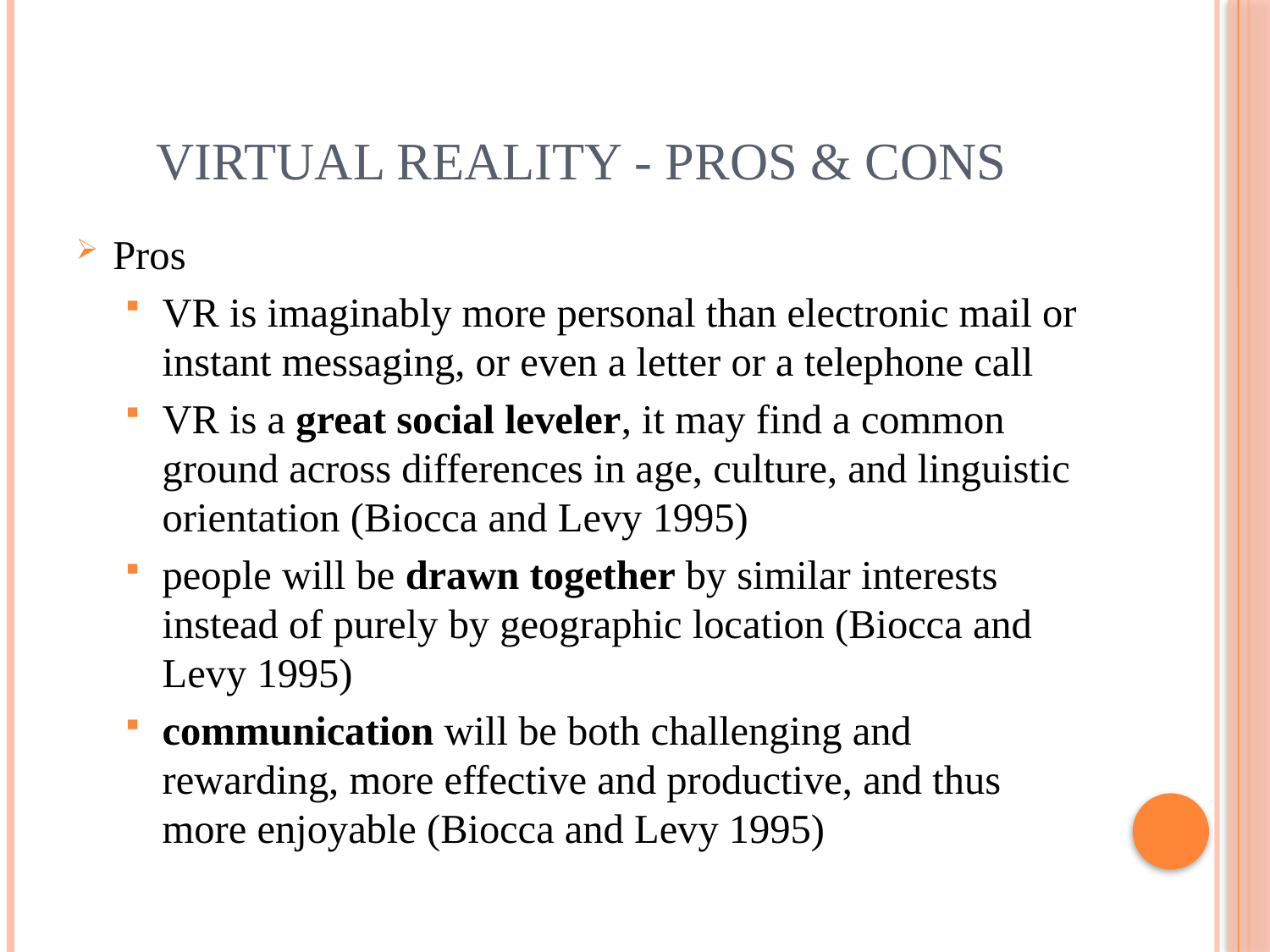

# Virtual Reality - Pros & Cons
Pros
VR is imaginably more personal than electronic mail or instant messaging, or even a letter or a telephone call
VR is a great social leveler, it may find a common ground across differences in age, culture, and linguistic orientation (Biocca and Levy 1995)
people will be drawn together by similar interests instead of purely by geographic location (Biocca and Levy 1995)
communication will be both challenging and rewarding, more effective and productive, and thus more enjoyable (Biocca and Levy 1995)